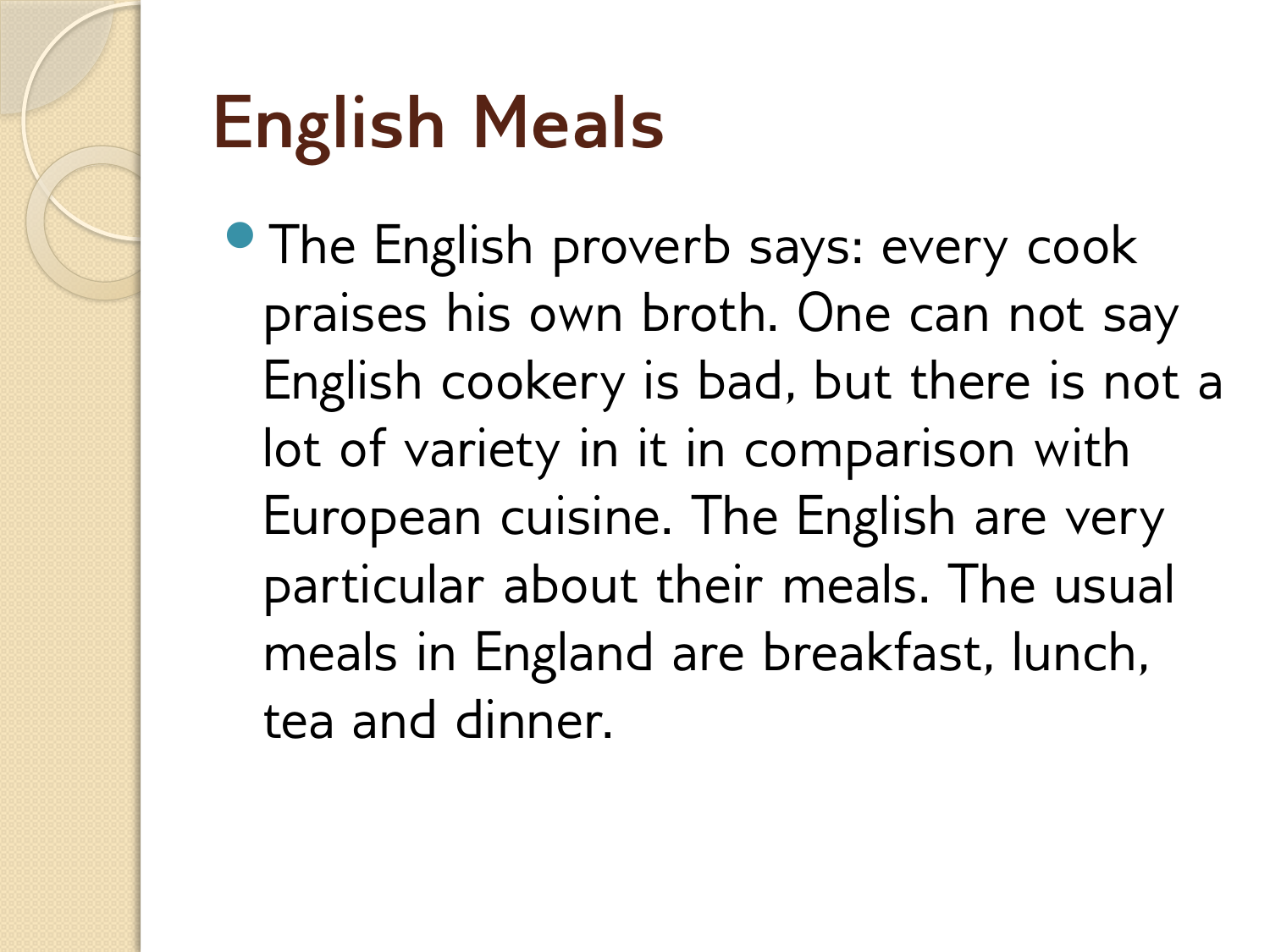

# English Meals
The English proverb says: every cook praises his own broth. One can not say English cookery is bad, but there is not a lot of variety in it in comparison with European cuisine. The English are very particular about their meals. The usual meals in England are breakfast, lunch, tea and dinner.